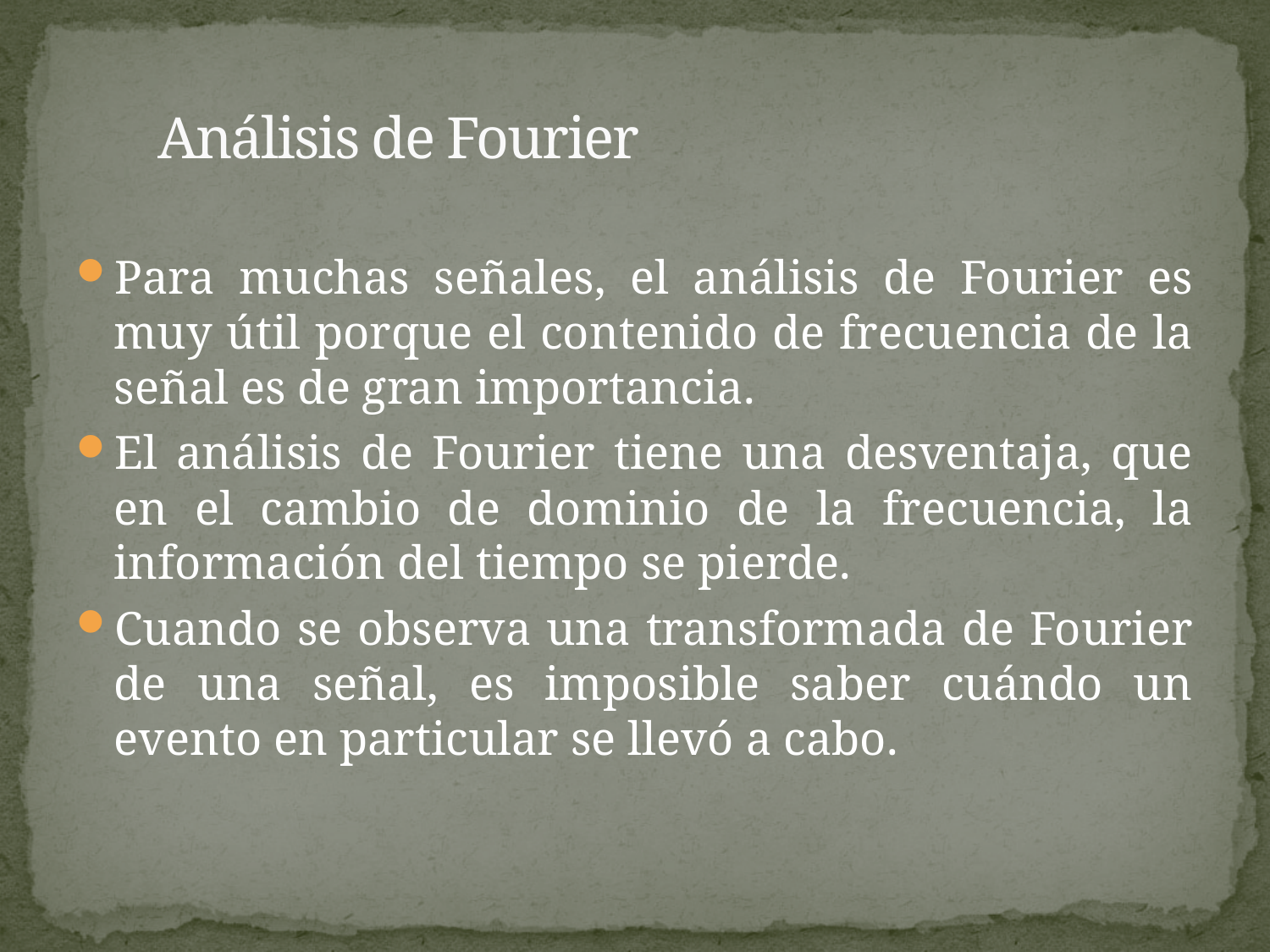

# Análisis de Fourier
Para muchas señales, el análisis de Fourier es muy útil porque el contenido de frecuencia de la señal es de gran importancia.
El análisis de Fourier tiene una desventaja, que en el cambio de dominio de la frecuencia, la información del tiempo se pierde.
Cuando se observa una transformada de Fourier de una señal, es imposible saber cuándo un evento en particular se llevó a cabo.